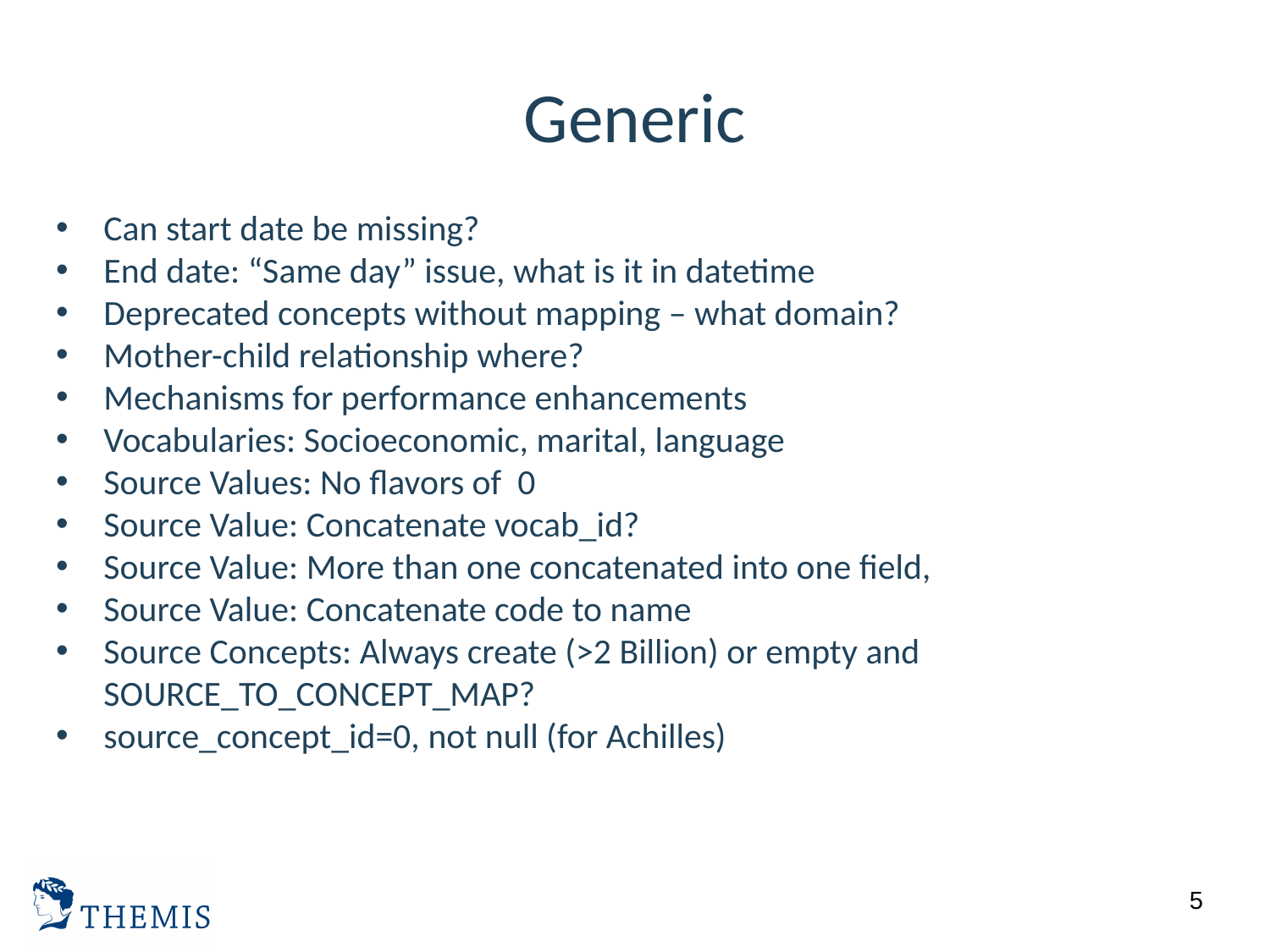

# Generic
Can start date be missing?
End date: “Same day” issue, what is it in datetime
Deprecated concepts without mapping – what domain?
Mother-child relationship where?
Mechanisms for performance enhancements
Vocabularies: Socioeconomic, marital, language
Source Values: No flavors of  0
Source Value: Concatenate vocab_id?
Source Value: More than one concatenated into one field,
Source Value: Concatenate code to name
Source Concepts: Always create (>2 Billion) or empty and SOURCE_TO_CONCEPT_MAP?
source_concept_id=0, not null (for Achilles)
5